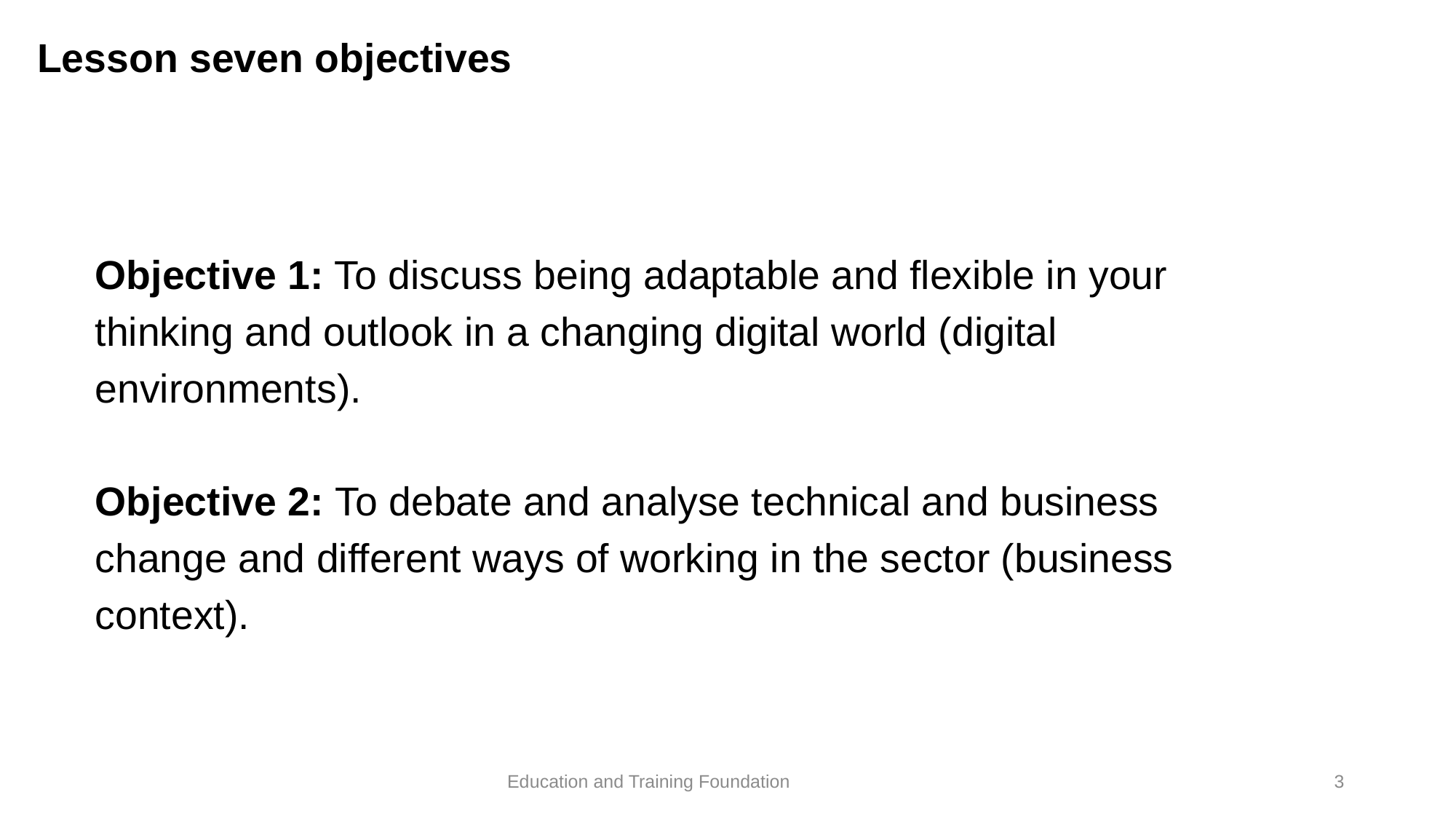

# Lesson seven objectives

Objective 1: To discuss being adaptable and flexible in your thinking and outlook in a changing digital world (digital environments).

Objective 2: To debate and analyse technical and business change and different ways of working in the sector (business context).

3
Education and Training Foundation